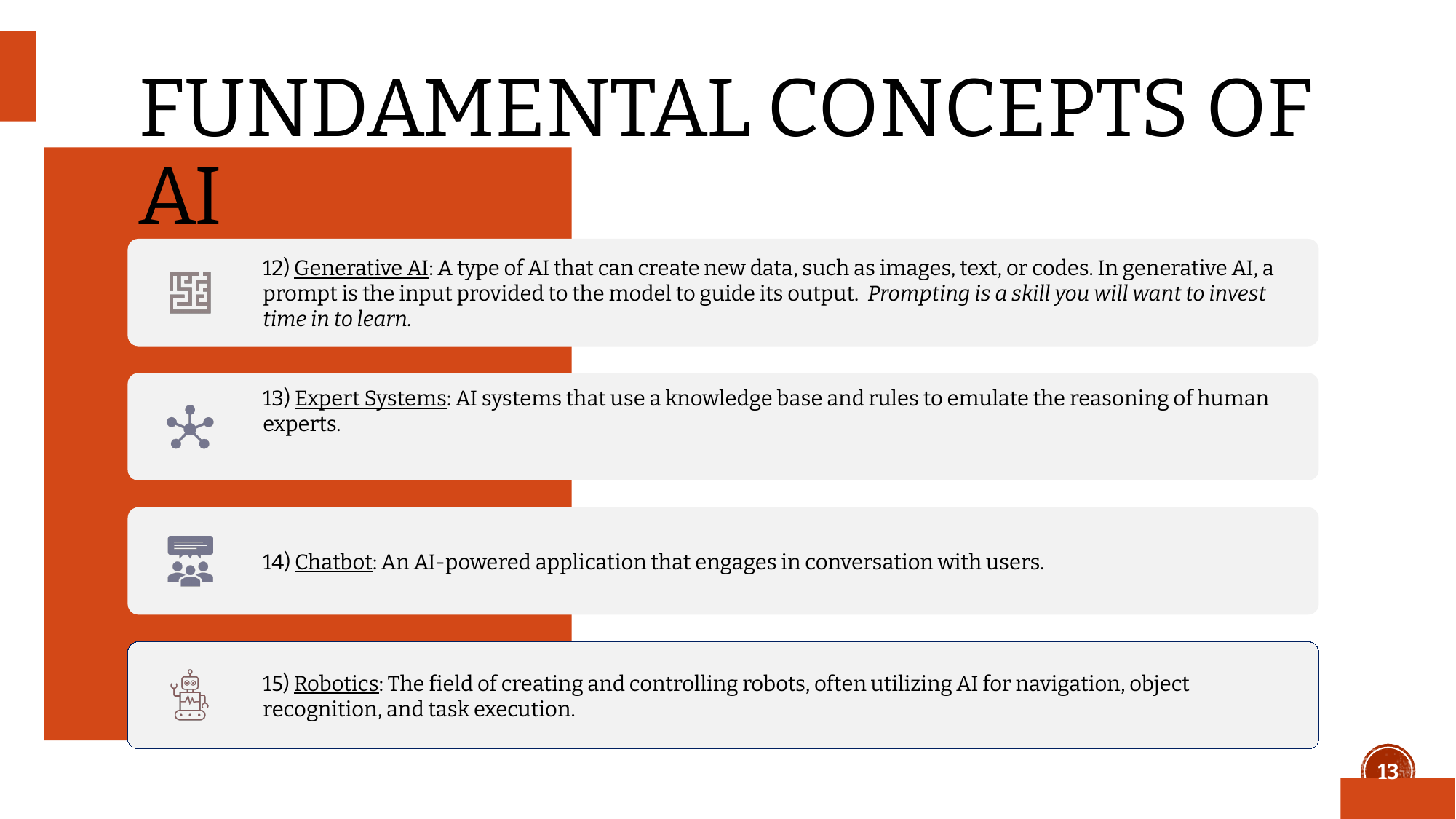

# Fundamental Concepts of AI
12) Generative AI: A type of AI that can create new data, such as images, text, or codes. In generative AI, a prompt is the input provided to the model to guide its output.  Prompting is a skill you will want to invest time in to learn.
13) Expert Systems: AI systems that use a knowledge base and rules to emulate the reasoning of human experts.

14) Chatbot: An AI-powered application that engages in conversation with users.
15) Robotics: The field of creating and controlling robots, often utilizing AI for navigation, object recognition, and task execution.
13